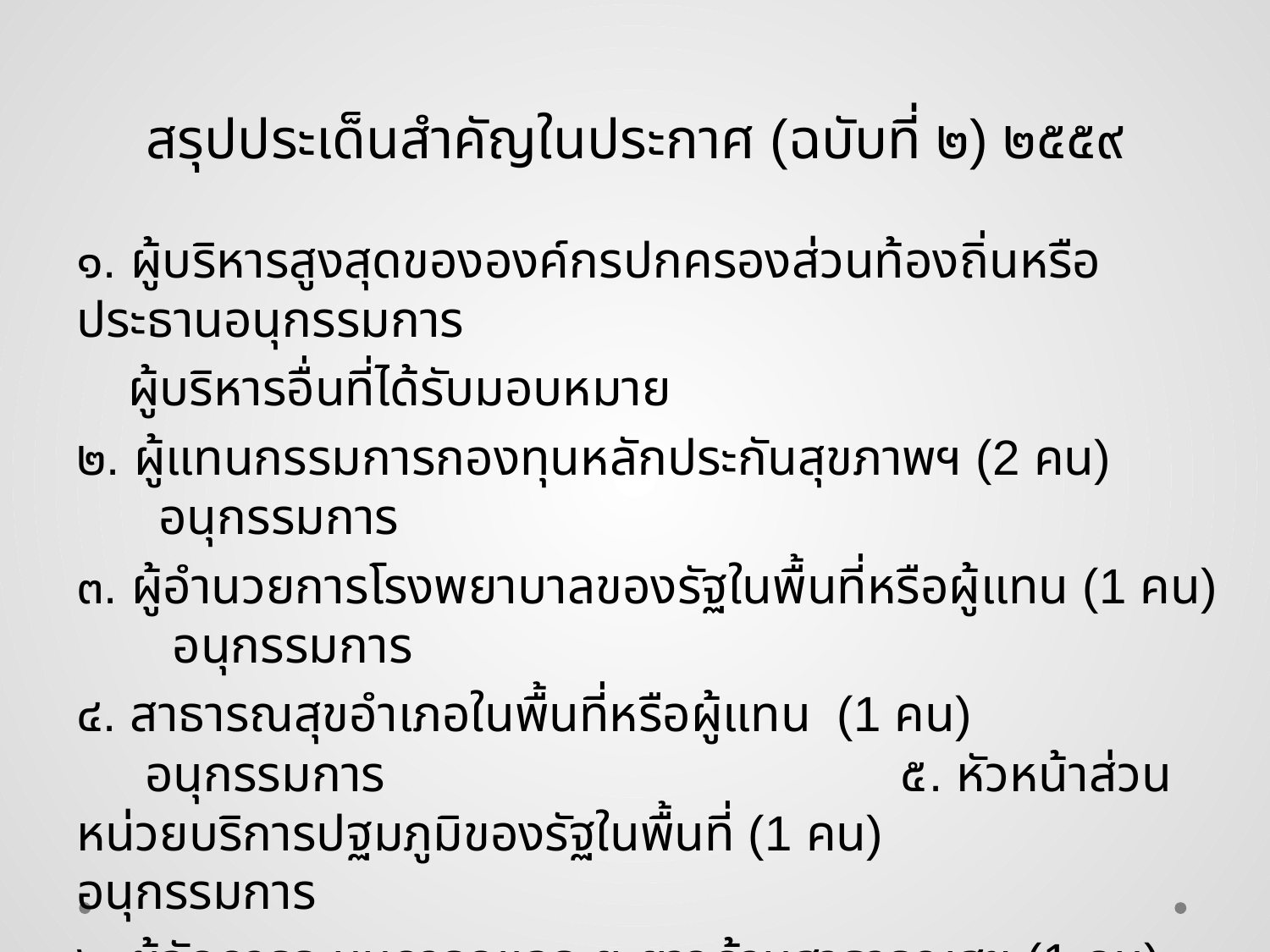

# สรุปประเด็นสำคัญในประกาศ (ฉบับที่ ๒) ๒๕๕๙
๑. ผู้บริหารสูงสุดขององค์กรปกครองส่วนท้องถิ่นหรือ       ประธานอนุกรรมการ
    ผู้บริหารอื่นที่ได้รับมอบหมาย
๒. ผู้แทนกรรมการกองทุนหลักประกันสุขภาพฯ (2 คน)               อนุกรรมการ
๓. ผู้อำนวยการโรงพยาบาลของรัฐในพื้นที่หรือผู้แทน (1 คน)         อนุกรรมการ
๔. สาธารณสุขอำเภอในพื้นที่หรือผู้แทน  (1 คน)                        อนุกรรมการ                                        ๕. หัวหน้าส่วนหน่วยบริการปฐมภูมิของรัฐในพื้นที่ (1 คน)             อนุกรรมการ
๖. ผู้จัดการระบบการดูแลระยะยาวด้านสาธารณสุข (1 คน)           อนุกรรมการ
๗. ผู้ช่วยเหลือดูแลผู้สูงอายุที่มีภาวะพึ่งพิงในพื้นที่ (1 คน)              อนุกรรมการ
๘. ปลัดองค์กรปกครองส่วนท้องถิ่น                      อนุกรรมการและเลขานุการ
   หรือเจ้าหน้าที่อื่นที่ได้รับมอบหมาย (1 คน )